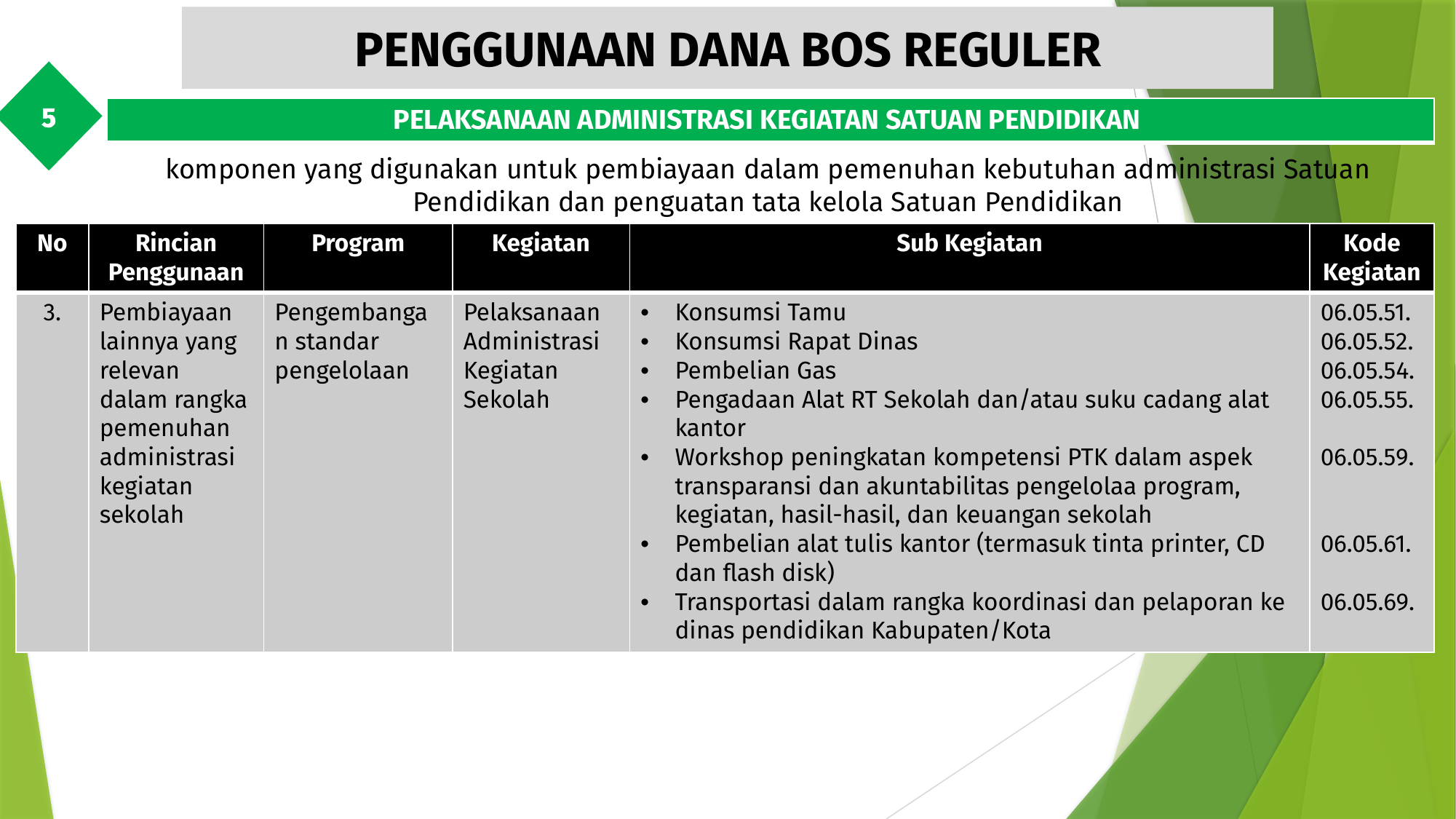

PENGGUNAAN DANA BOS REGULER
5
| PELAKSANAAN ADMINISTRASI KEGIATAN SATUAN PENDIDIKAN |
| --- |
komponen yang digunakan untuk pembiayaan dalam pemenuhan kebutuhan administrasi Satuan Pendidikan dan penguatan tata kelola Satuan Pendidikan
| No | Rincian Penggunaan | Program | Kegiatan | Sub Kegiatan | Kode Kegiatan |
| --- | --- | --- | --- | --- | --- |
| 3. | Pembiayaan lainnya yang relevan dalam rangka pemenuhan administrasi kegiatan sekolah | Pengembangan standar pengelolaan | Pelaksanaan Administrasi Kegiatan Sekolah | Konsumsi Tamu Konsumsi Rapat Dinas Pembelian Gas Pengadaan Alat RT Sekolah dan/atau suku cadang alat kantor Workshop peningkatan kompetensi PTK dalam aspek transparansi dan akuntabilitas pengelolaa program, kegiatan, hasil-hasil, dan keuangan sekolah Pembelian alat tulis kantor (termasuk tinta printer, CD dan flash disk) Transportasi dalam rangka koordinasi dan pelaporan ke dinas pendidikan Kabupaten/Kota | 06.05.51. 06.05.52. 06.05.54. 06.05.55. 06.05.59. 06.05.61. 06.05.69. |